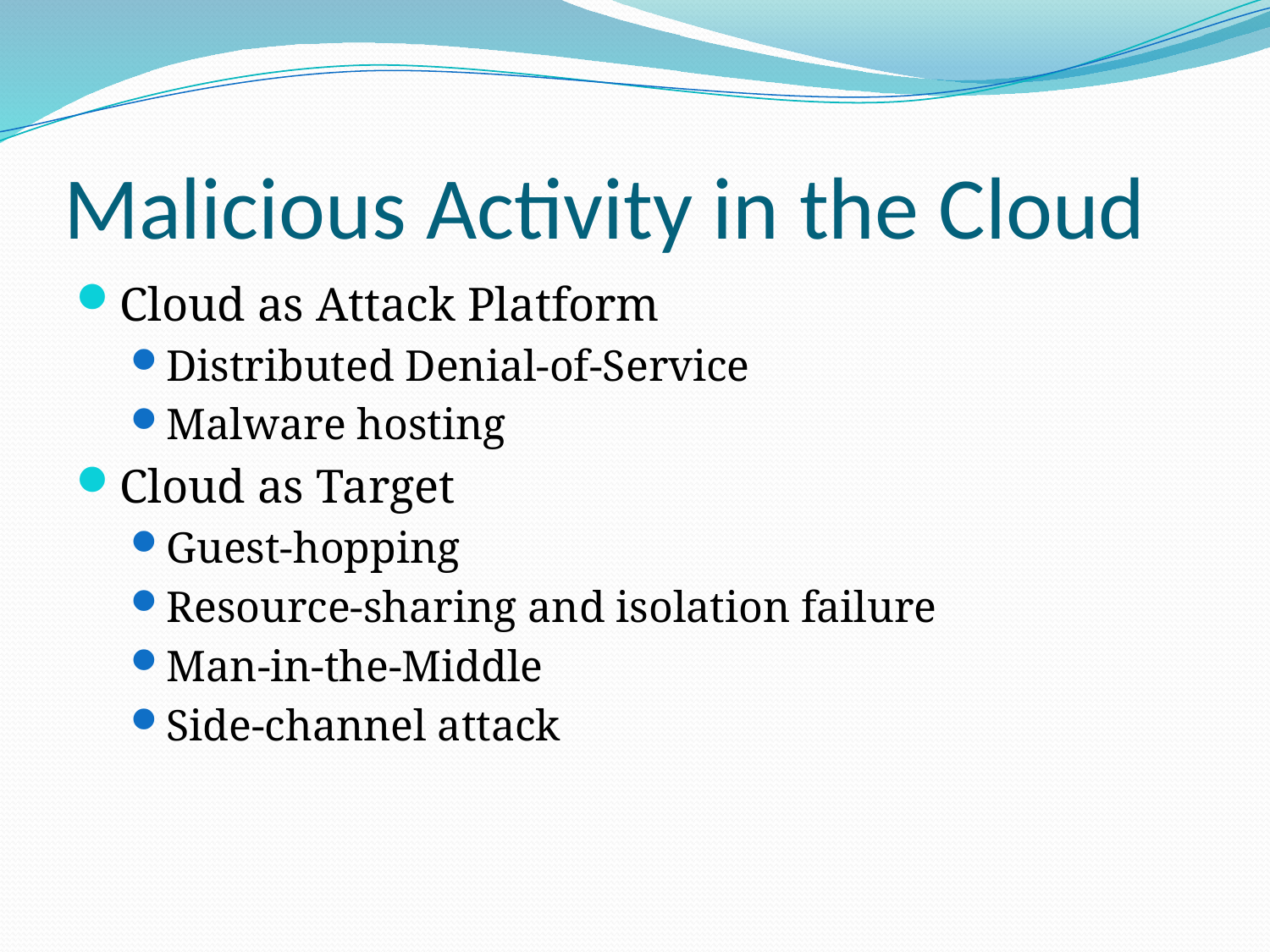

# Malicious Activity in the Cloud
Cloud as Attack Platform
Distributed Denial-of-Service
Malware hosting
Cloud as Target
Guest-hopping
Resource-sharing and isolation failure
Man-in-the-Middle
Side-channel attack